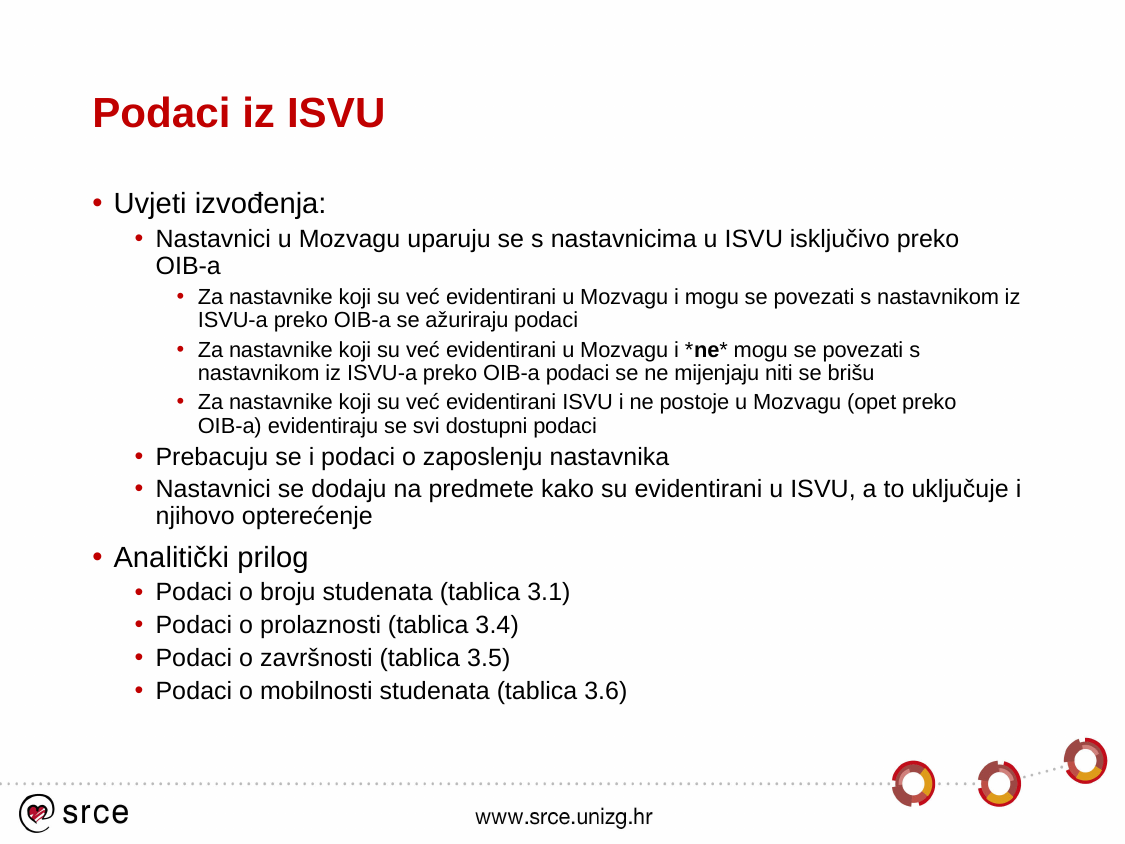

# Podaci iz ISVU
Uvjeti izvođenja:
Nastavnici u Mozvagu uparuju se s nastavnicima u ISVU isključivo preko
OIB-a
Za nastavnike koji su već evidentirani u Mozvagu i mogu se povezati s nastavnikom iz ISVU-a preko OIB-a se ažuriraju podaci
Za nastavnike koji su već evidentirani u Mozvagu i *ne* mogu se povezati s nastavnikom iz ISVU-a preko OIB-a podaci se ne mijenjaju niti se brišu
Za nastavnike koji su već evidentirani ISVU i ne postoje u Mozvagu (opet preko
OIB-a) evidentiraju se svi dostupni podaci
Prebacuju se i podaci o zaposlenju nastavnika
Nastavnici se dodaju na predmete kako su evidentirani u ISVU, a to uključuje i njihovo opterećenje
Analitički prilog
Podaci o broju studenata (tablica 3.1)
Podaci o prolaznosti (tablica 3.4)
Podaci o završnosti (tablica 3.5)
Podaci o mobilnosti studenata (tablica 3.6)